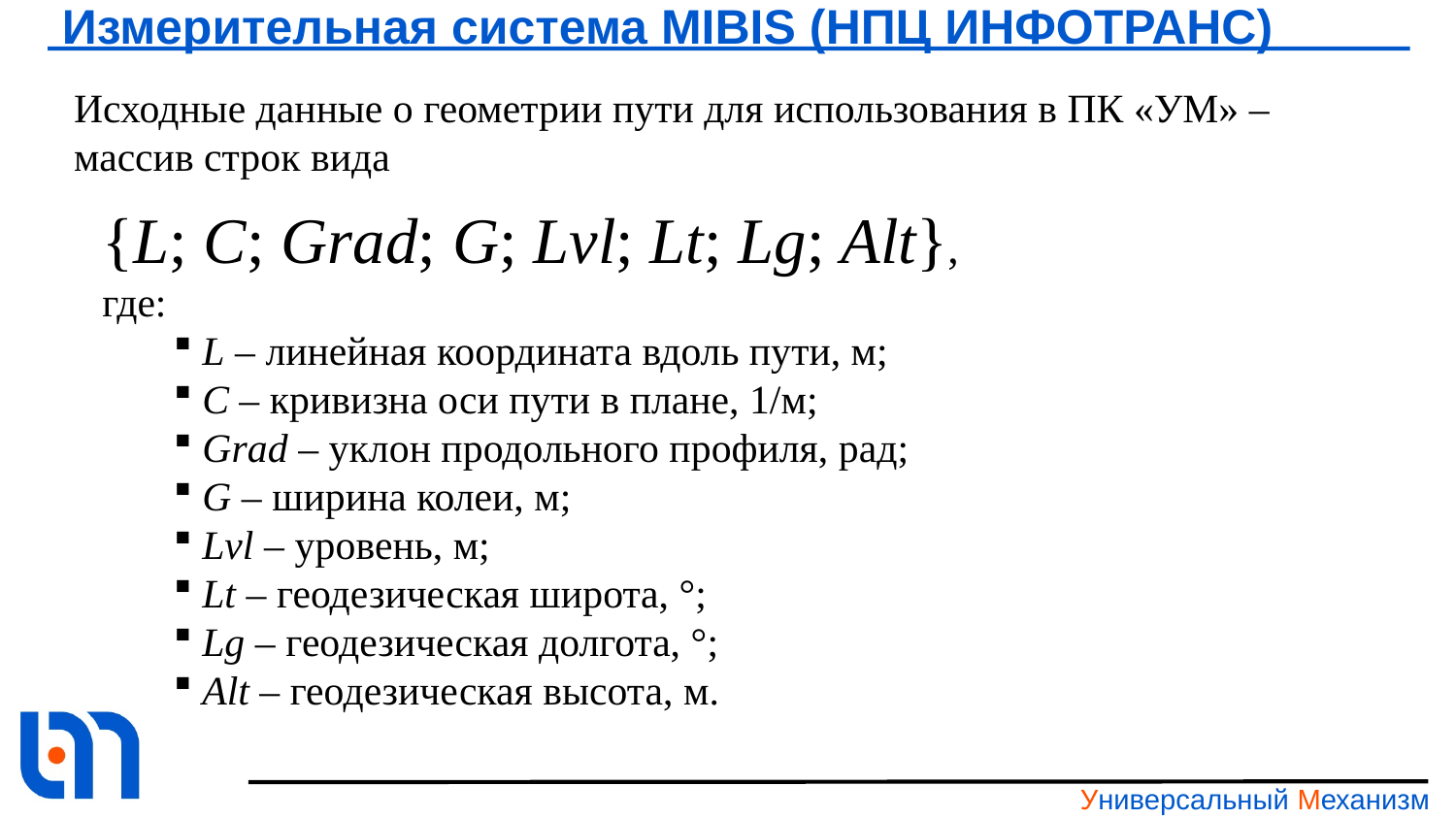

# Измерительная система MIBIS (НПЦ ИНФОТРАНС)
Исходные данные о геометрии пути для использования в ПК «УМ» –
массив строк вида

{L; С; Grad; G; Lvl; Lt; Lg; Alt},
где:
L – линейная координата вдоль пути, м;
С – кривизна оси пути в плане, 1/м;
Grad – уклон продольного профиля, рад;
G – ширина колеи, м;
Lvl – уровень, м;
Lt – геодезическая широта, °;
Lg – геодезическая долгота, °;
Alt – геодезическая высота, м.